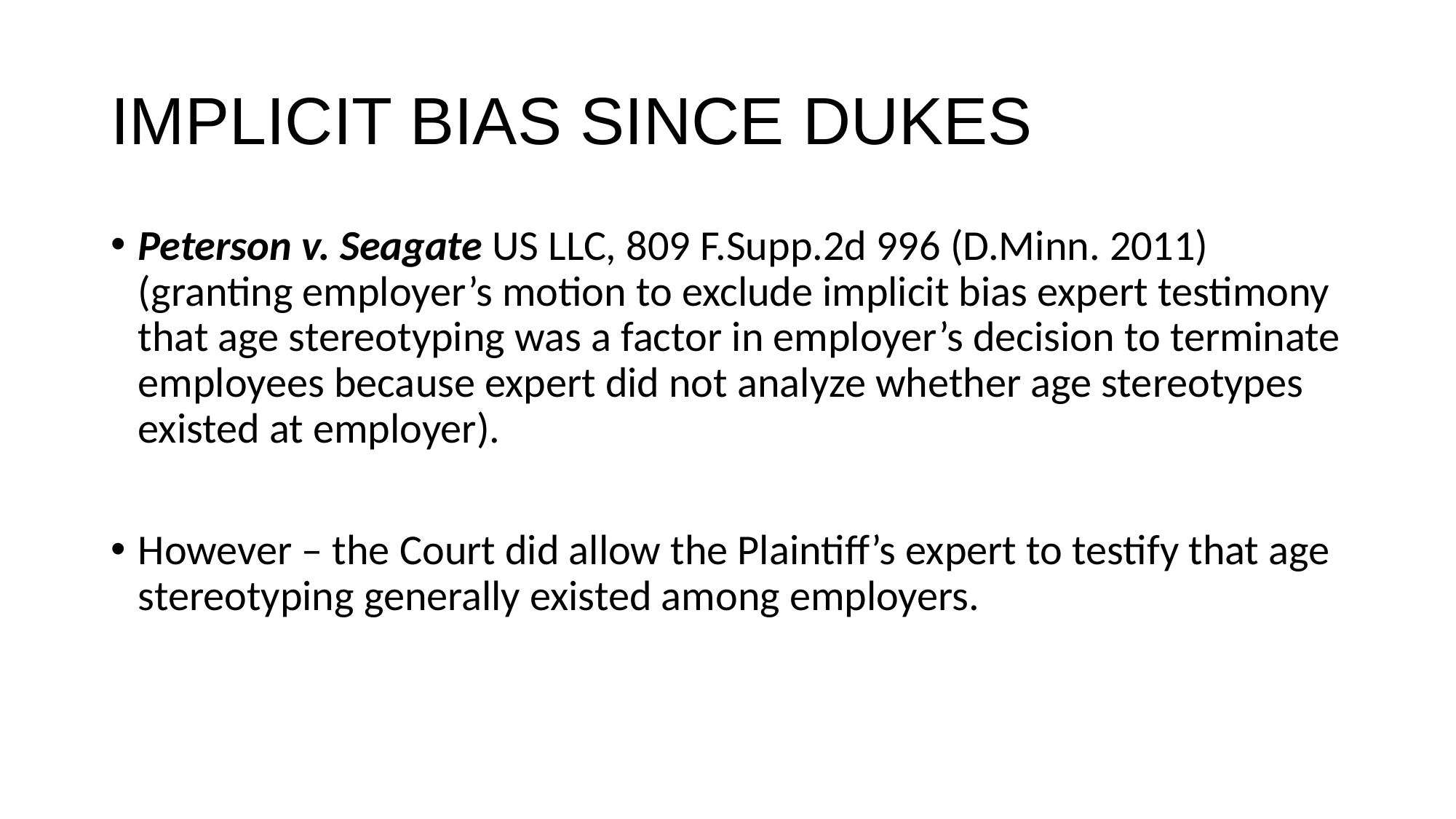

# IMPLICIT BIAS SINCE DUKES
Peterson v. Seagate US LLC, 809 F.Supp.2d 996 (D.Minn. 2011) (granting employer’s motion to exclude implicit bias expert testimony that age stereotyping was a factor in employer’s decision to terminate employees because expert did not analyze whether age stereotypes existed at employer).

However – the Court did allow the Plaintiff’s expert to testify that age stereotyping generally existed among employers.